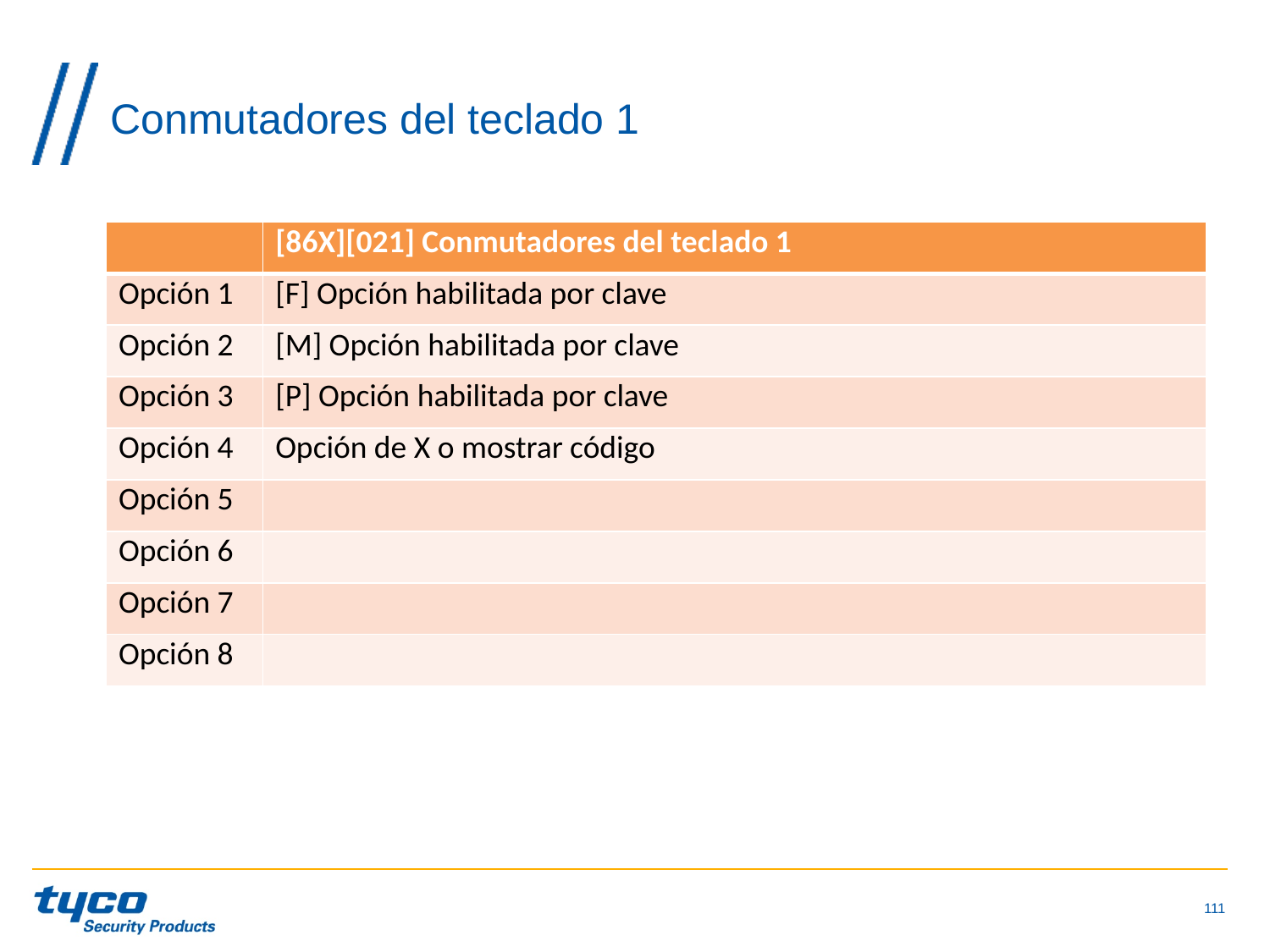

# Conmutadores del teclado 1
|  | [86X][021] Conmutadores del teclado 1 |
| --- | --- |
| Opción 1 | [F] Opción habilitada por clave |
| Opción 2 | [M] Opción habilitada por clave |
| Opción 3 | [P] Opción habilitada por clave |
| Opción 4 | Opción de X o mostrar código |
| Opción 5 |  |
| Opción 6 |  |
| Opción 7 |  |
| Opción 8 |  |
111